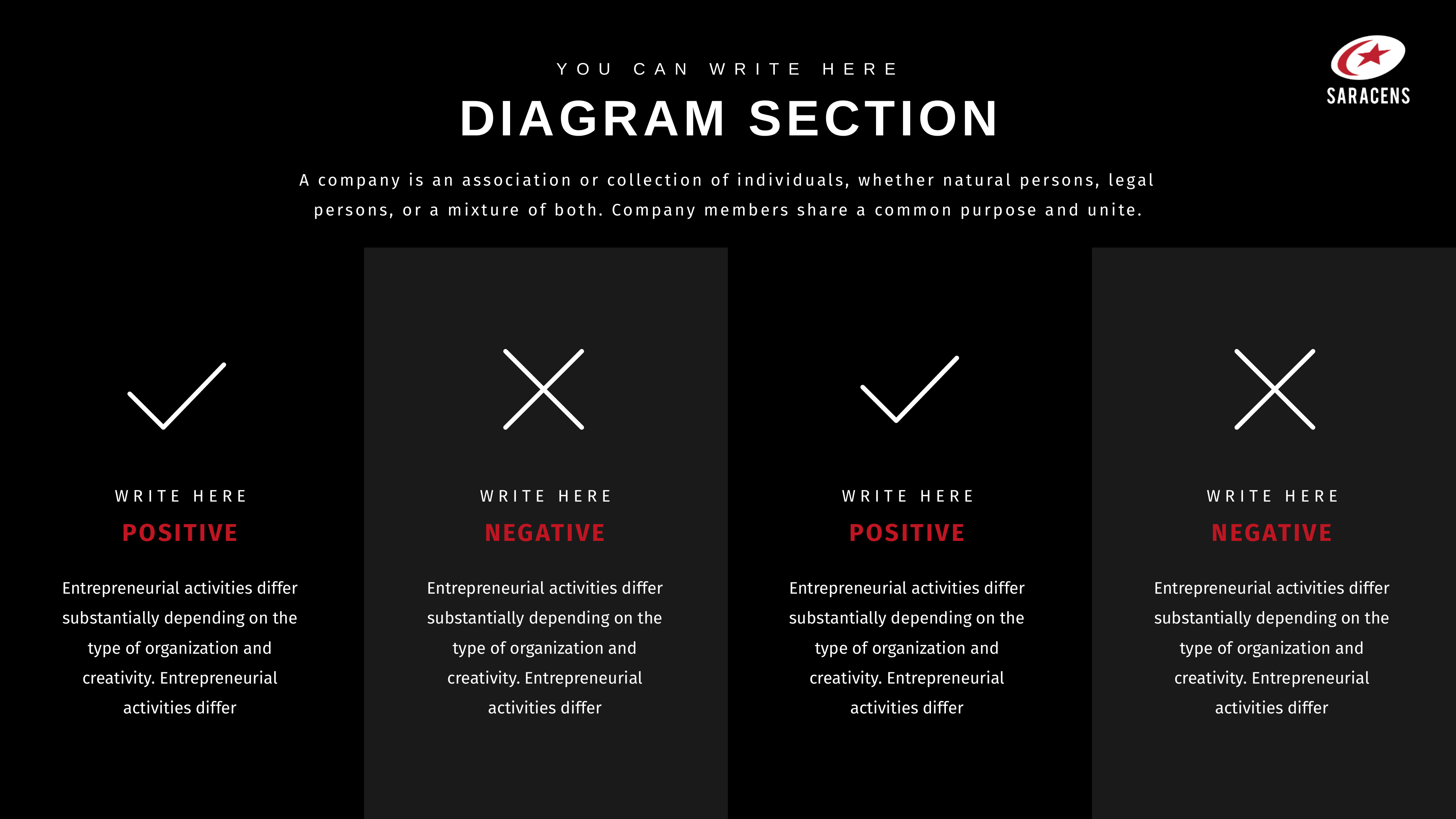

YOU CAN WRITE HERE
DIAGRAM SECTION
A company is an association or collection of individuals, whether natural persons, legal persons, or a mixture of both. Company members share a common purpose and unite.

WRITE HERE
WRITE HERE
WRITE HERE
WRITE HERE
POSITIVE
NEGATIVE
POSITIVE
NEGATIVE
Entrepreneurial activities differ substantially depending on the type of organization and creativity. Entrepreneurial activities differ
Entrepreneurial activities differ substantially depending on the type of organization and creativity. Entrepreneurial activities differ
Entrepreneurial activities differ substantially depending on the type of organization and creativity. Entrepreneurial activities differ
Entrepreneurial activities differ substantially depending on the type of organization and creativity. Entrepreneurial activities differ